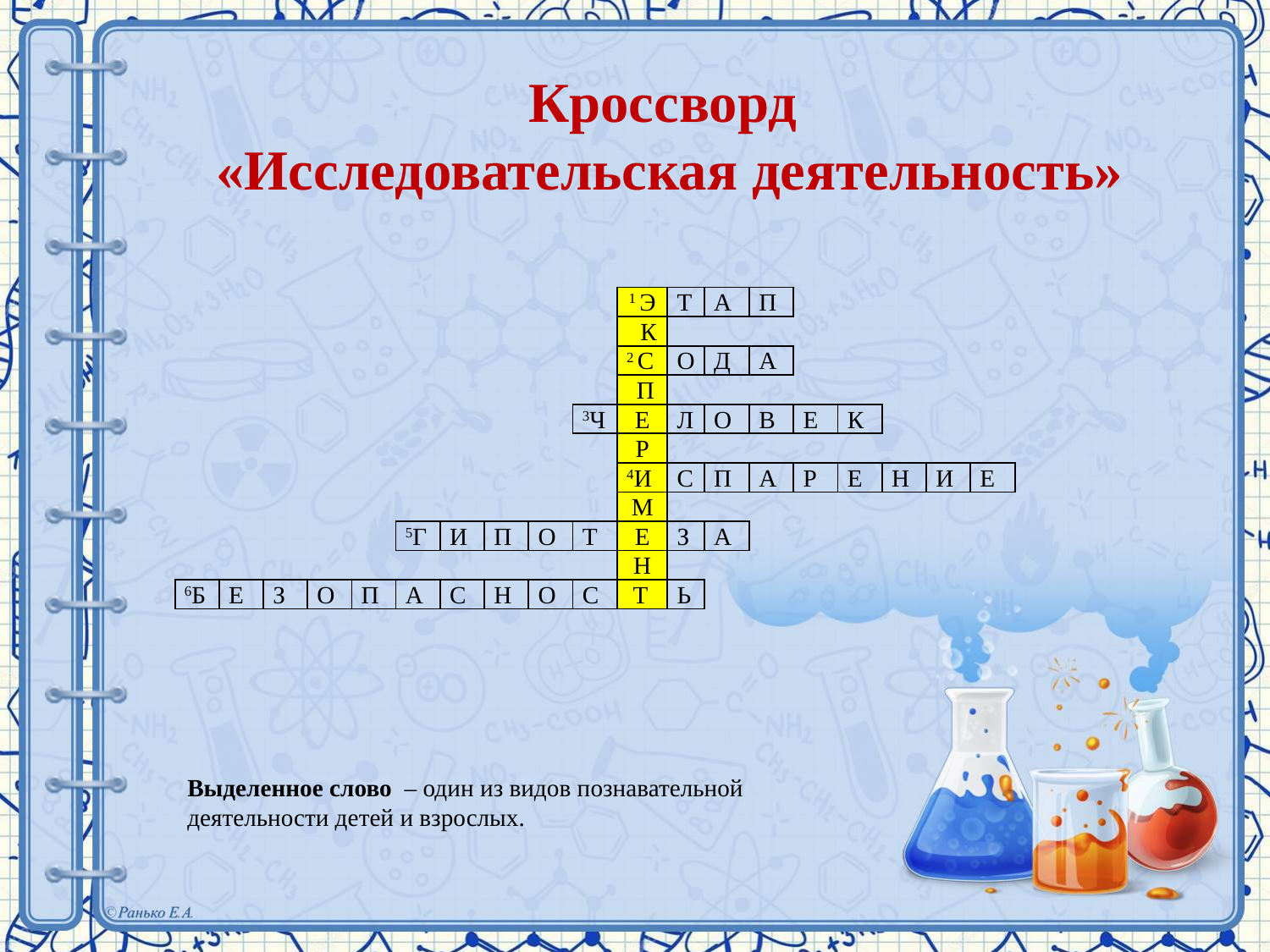

# Кроссворд «Исследовательская деятельность»
|  |  |  |  |  |  |  |  |  |  | 1 Э | Т | А | П |  |  |  |  |  |
| --- | --- | --- | --- | --- | --- | --- | --- | --- | --- | --- | --- | --- | --- | --- | --- | --- | --- | --- |
|  |  |  |  |  |  |  |  |  |  | К |  |  |  |  |  |  |  |  |
|  |  |  |  |  |  |  |  |  |  | 2 С | О | Д | А |  |  |  |  |  |
|  |  |  |  |  |  |  |  |  |  | П |  |  |  |  |  |  |  |  |
|  |  |  |  |  |  |  |  |  | 3Ч | Е | Л | О | В | Е | К |  |  |  |
|  |  |  |  |  |  |  |  |  |  | Р |  |  |  |  |  |  |  |  |
|  |  |  |  |  |  |  |  |  |  | 4И | С | П | А | Р | Е | Н | И | Е |
|  |  |  |  |  |  |  |  |  |  | М |  |  |  |  |  |  |  |  |
|  |  |  |  |  | 5Г | И | П | О | Т | Е | З | А |  |  |  |  |  |  |
|  |  |  |  |  |  |  |  |  |  | Н |  |  |  |  |  |  |  |  |
| 6Б | Е | З | О | П | А | С | Н | О | С | Т | Ь |  |  |  |  |  |  |  |
Выделенное слово  – один из видов познавательной деятельности детей и взрослых.